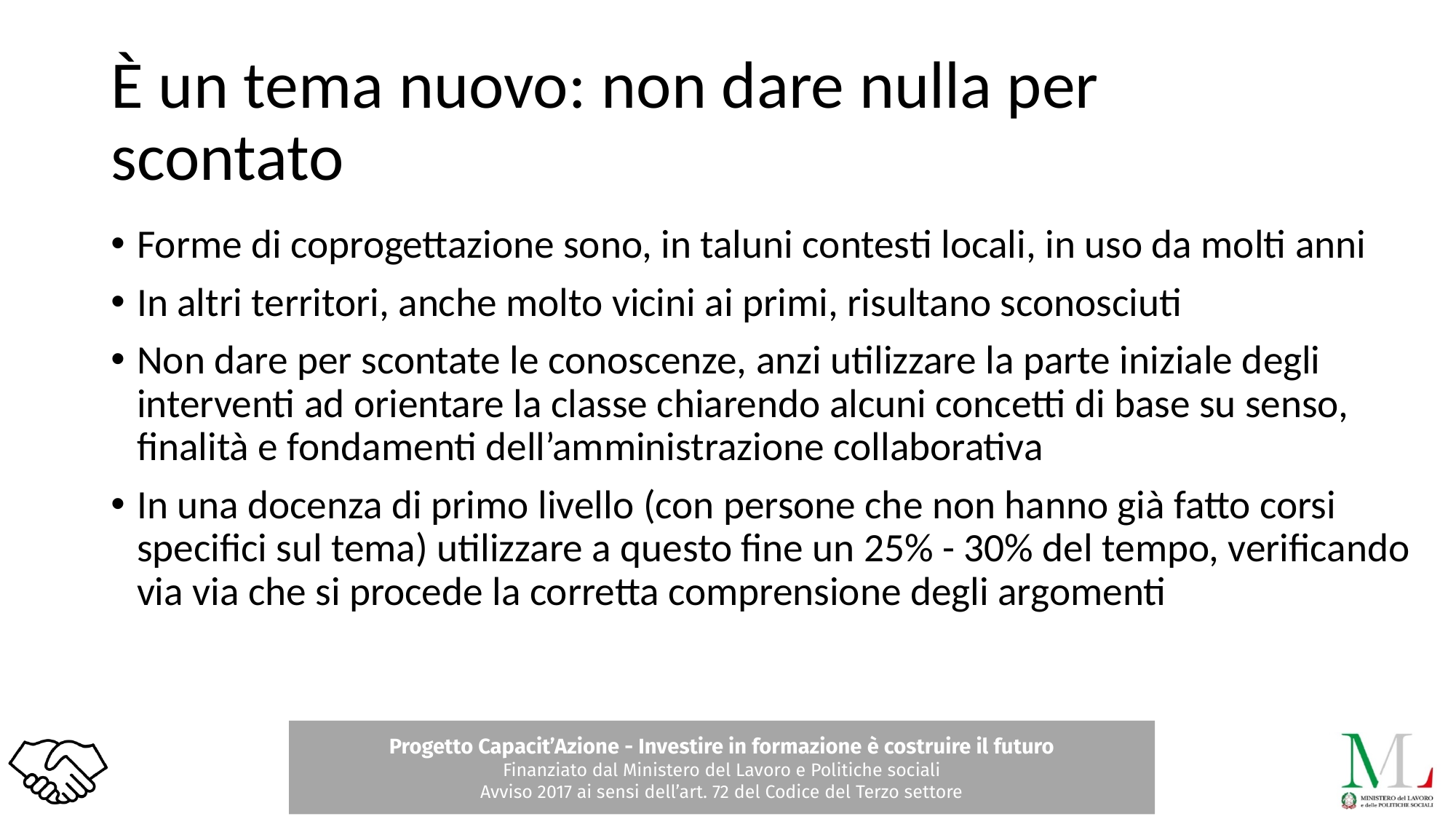

# È un tema nuovo: non dare nulla per scontato
Forme di coprogettazione sono, in taluni contesti locali, in uso da molti anni
In altri territori, anche molto vicini ai primi, risultano sconosciuti
Non dare per scontate le conoscenze, anzi utilizzare la parte iniziale degli interventi ad orientare la classe chiarendo alcuni concetti di base su senso, finalità e fondamenti dell’amministrazione collaborativa
In una docenza di primo livello (con persone che non hanno già fatto corsi specifici sul tema) utilizzare a questo fine un 25% - 30% del tempo, verificando via via che si procede la corretta comprensione degli argomenti